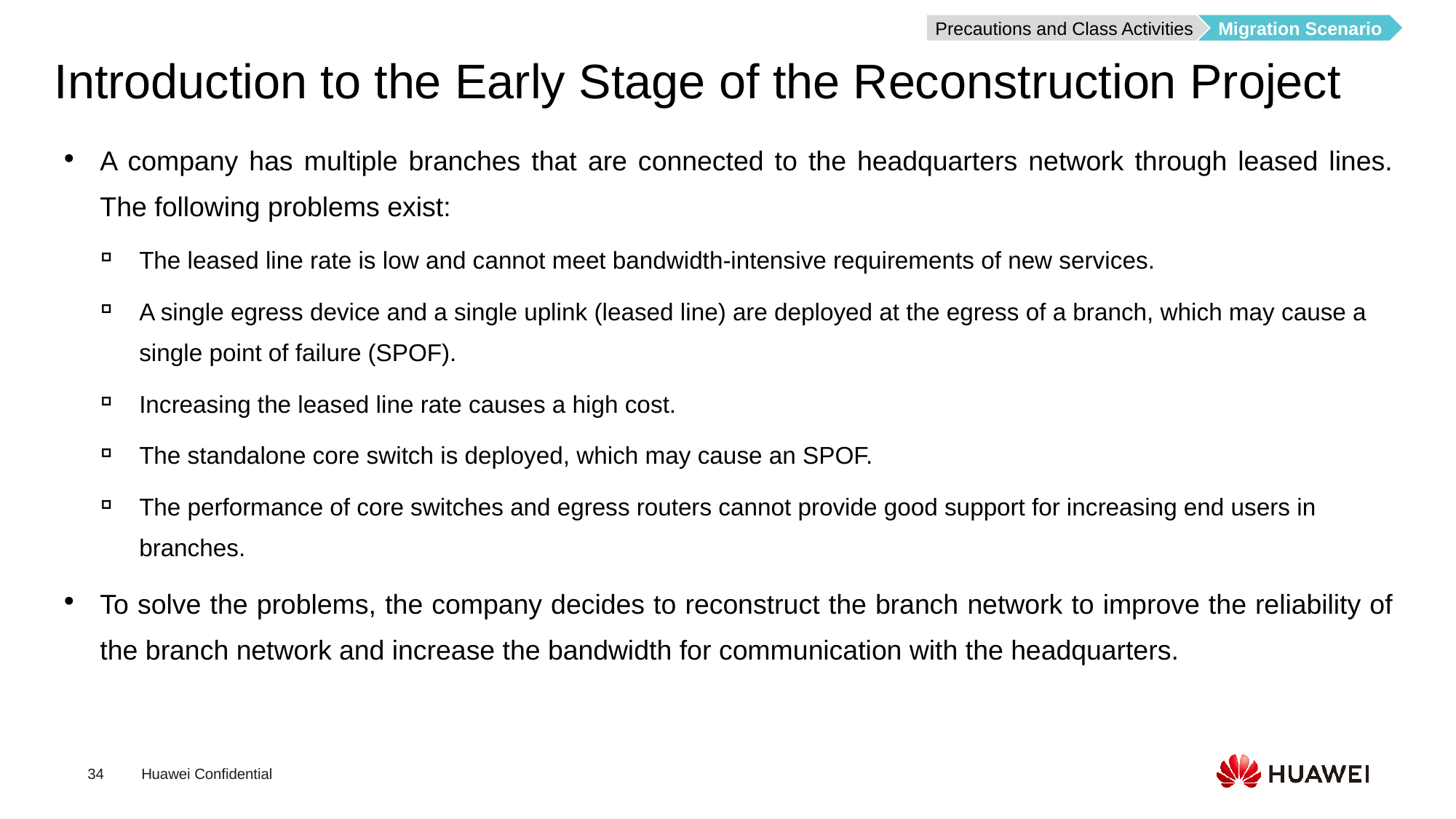

Precautions and Class Activities
Migration Scenario
# Introduction to the Early Stage of the Reconstruction Project
A company has multiple branches that are connected to the headquarters network through leased lines. The following problems exist:
The leased line rate is low and cannot meet bandwidth-intensive requirements of new services.
A single egress device and a single uplink (leased line) are deployed at the egress of a branch, which may cause a single point of failure (SPOF).
Increasing the leased line rate causes a high cost.
The standalone core switch is deployed, which may cause an SPOF.
The performance of core switches and egress routers cannot provide good support for increasing end users in branches.
To solve the problems, the company decides to reconstruct the branch network to improve the reliability of the branch network and increase the bandwidth for communication with the headquarters.